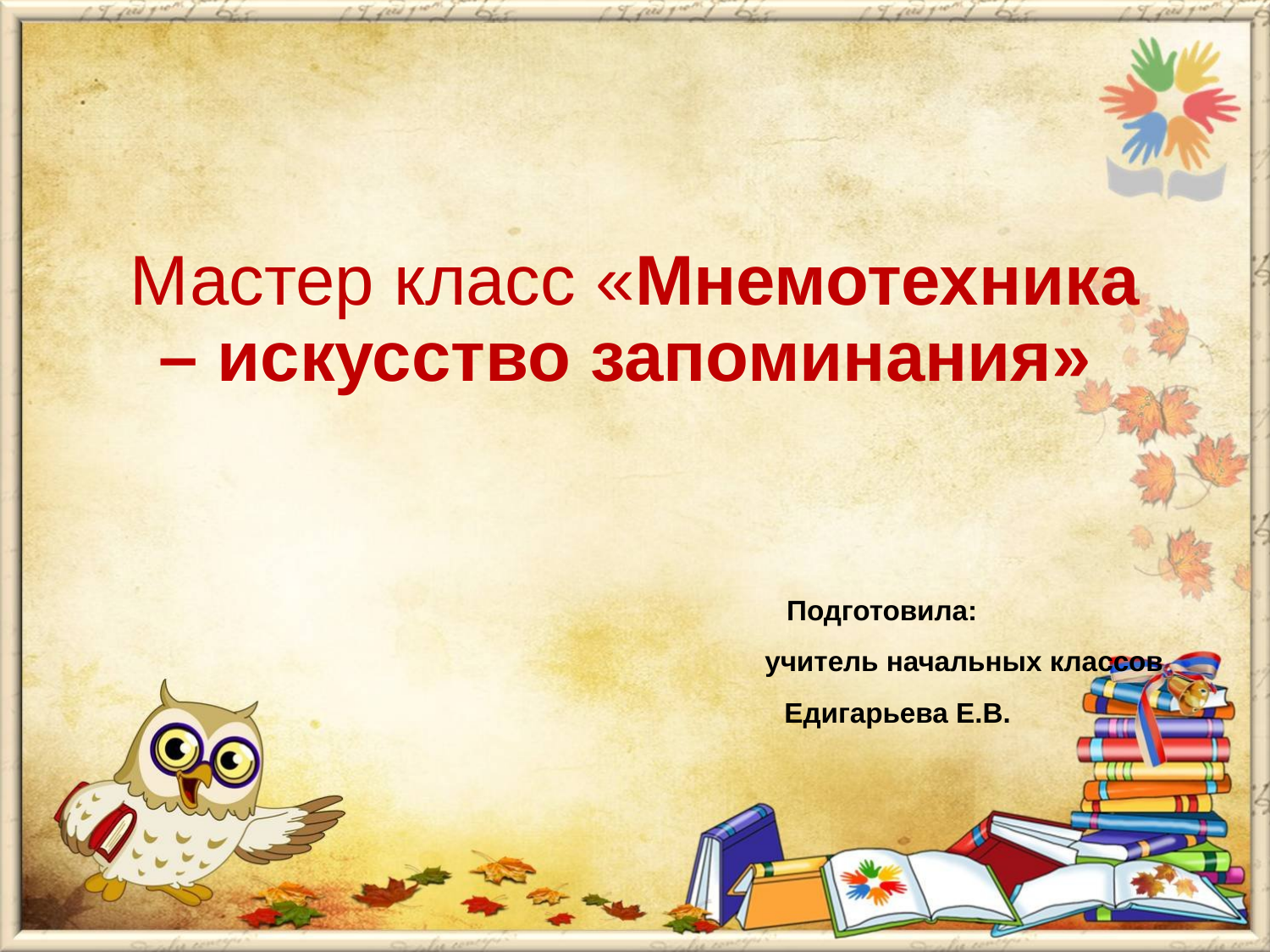

# Мастер класс «Мнемотехника – искусство запоминания»
                                               Подготовила:
                                                                     учитель начальных классов
                                                  Едигарьева Е.В.